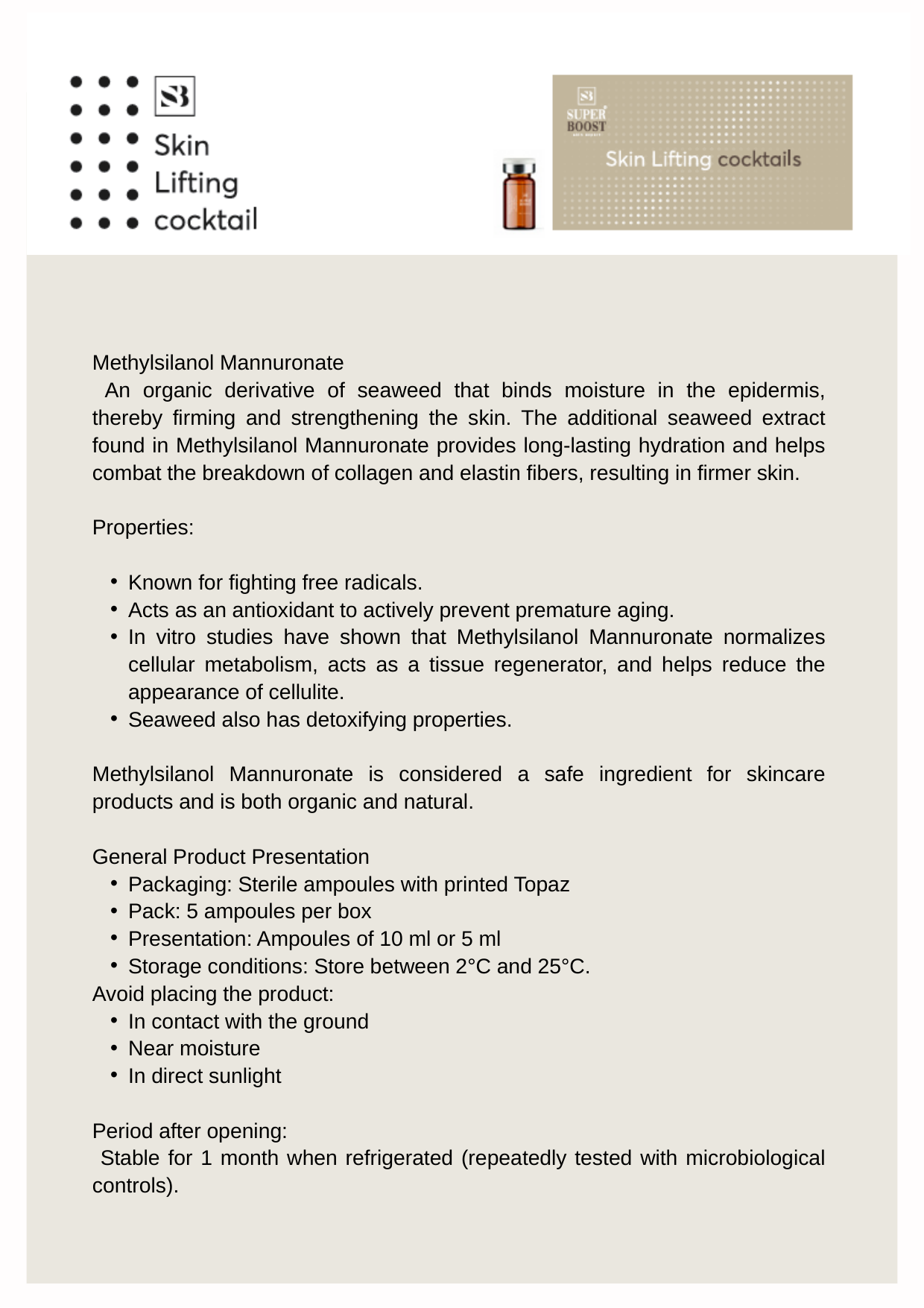

Methylsilanol Mannuronate
 An organic derivative of seaweed that binds moisture in the epidermis, thereby firming and strengthening the skin. The additional seaweed extract found in Methylsilanol Mannuronate provides long-lasting hydration and helps combat the breakdown of collagen and elastin fibers, resulting in firmer skin.

Properties:

Known for fighting free radicals.
Acts as an antioxidant to actively prevent premature aging.
In vitro studies have shown that Methylsilanol Mannuronate normalizes cellular metabolism, acts as a tissue regenerator, and helps reduce the appearance of cellulite.
Seaweed also has detoxifying properties.

Methylsilanol Mannuronate is considered a safe ingredient for skincare products and is both organic and natural.

General Product Presentation
Packaging: Sterile ampoules with printed Topaz
Pack: 5 ampoules per box
Presentation: Ampoules of 10 ml or 5 ml
Storage conditions: Store between 2°C and 25°C.
Avoid placing the product:
In contact with the ground
Near moisture
In direct sunlight

Period after opening:
 Stable for 1 month when refrigerated (repeatedly tested with microbiological controls).